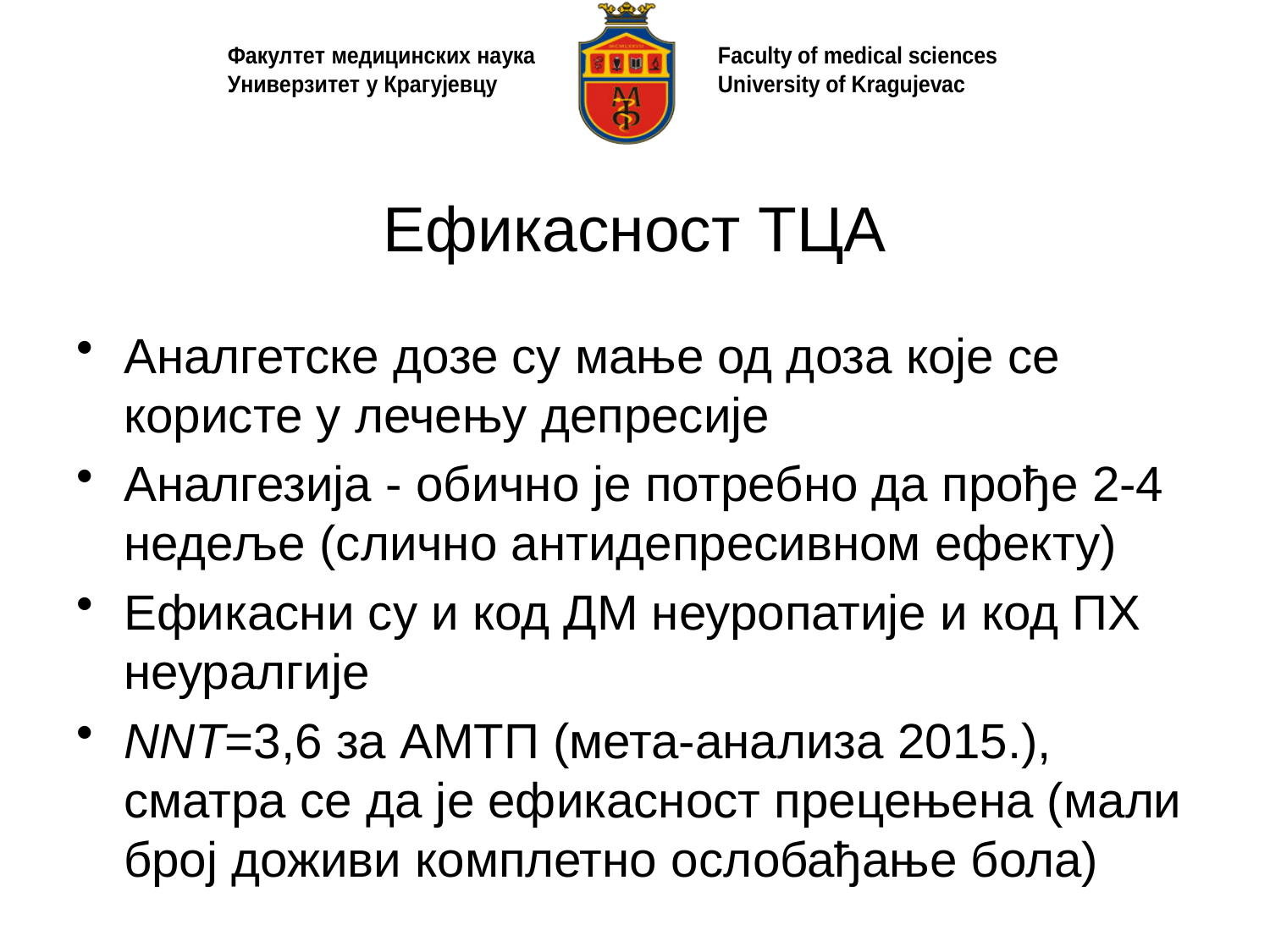

# Ефикасност ТЦА
Аналгетске дозе су мање од доза које се користе у лечењу депресије
Аналгезија - обично је потребно да прође 2-4 недеље (слично антидепресивном ефекту)
Ефикасни су и код ДМ неуропатије и код ПХ неуралгије
NNT=3,6 за АМТП (мета-анализа 2015.), сматра се да је ефикасност прецењена (мали број доживи комплетно ослобађање бола)